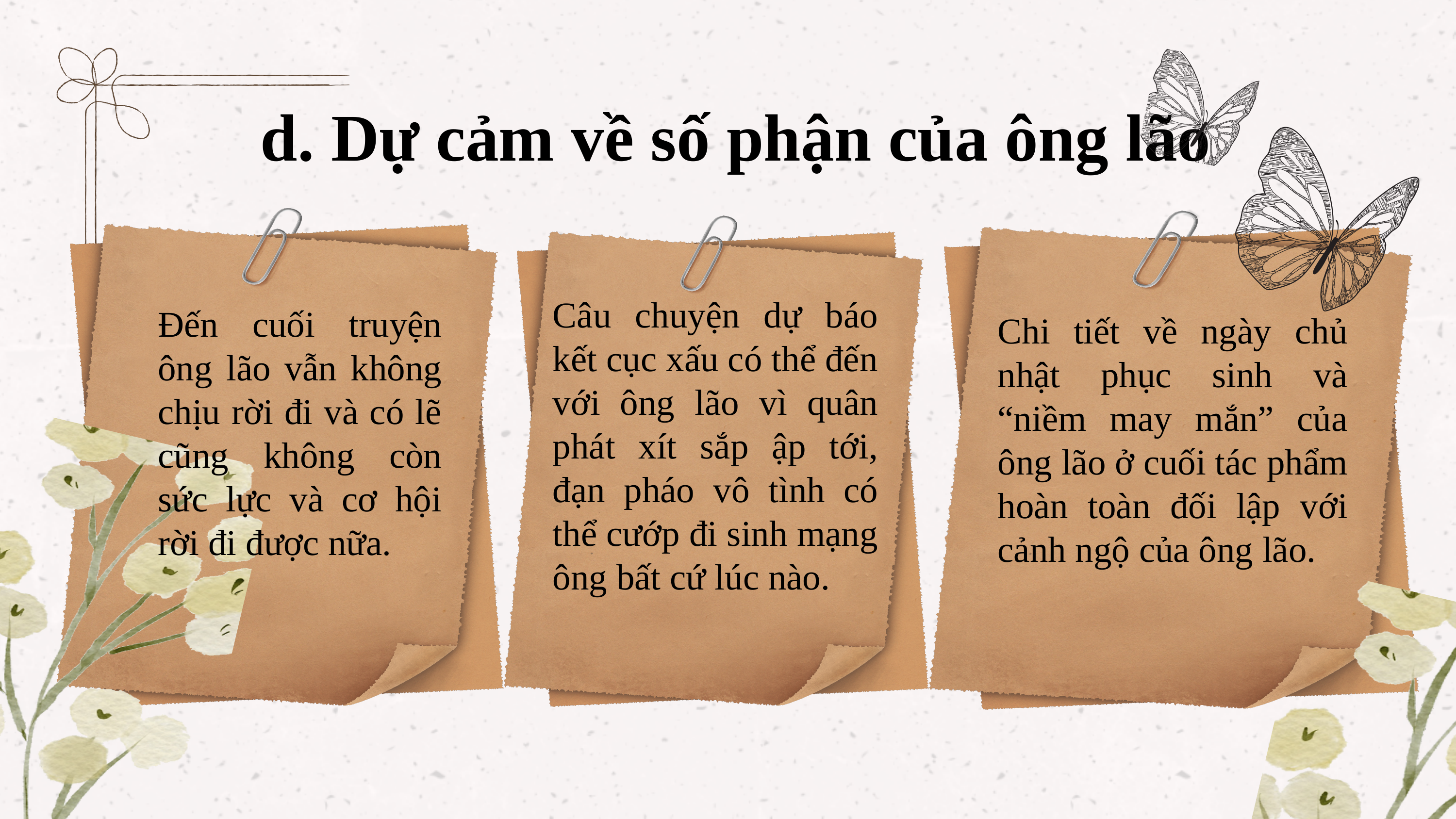

d. Dự cảm về số phận của ông lão

Câu chuyện dự báo kết cục xấu có thể đến với ông lão vì quân phát xít sắp ập tới, đạn pháo vô tình có thể cướp đi sinh mạng ông bất cứ lúc nào.
Đến cuối truyện ông lão vẫn không chịu rời đi và có lẽ cũng không còn sức lực và cơ hội rời đi được nữa.
Chi tiết về ngày chủ nhật phục sinh và “niềm may mắn” của ông lão ở cuối tác phẩm hoàn toàn đối lập với cảnh ngộ của ông lão.